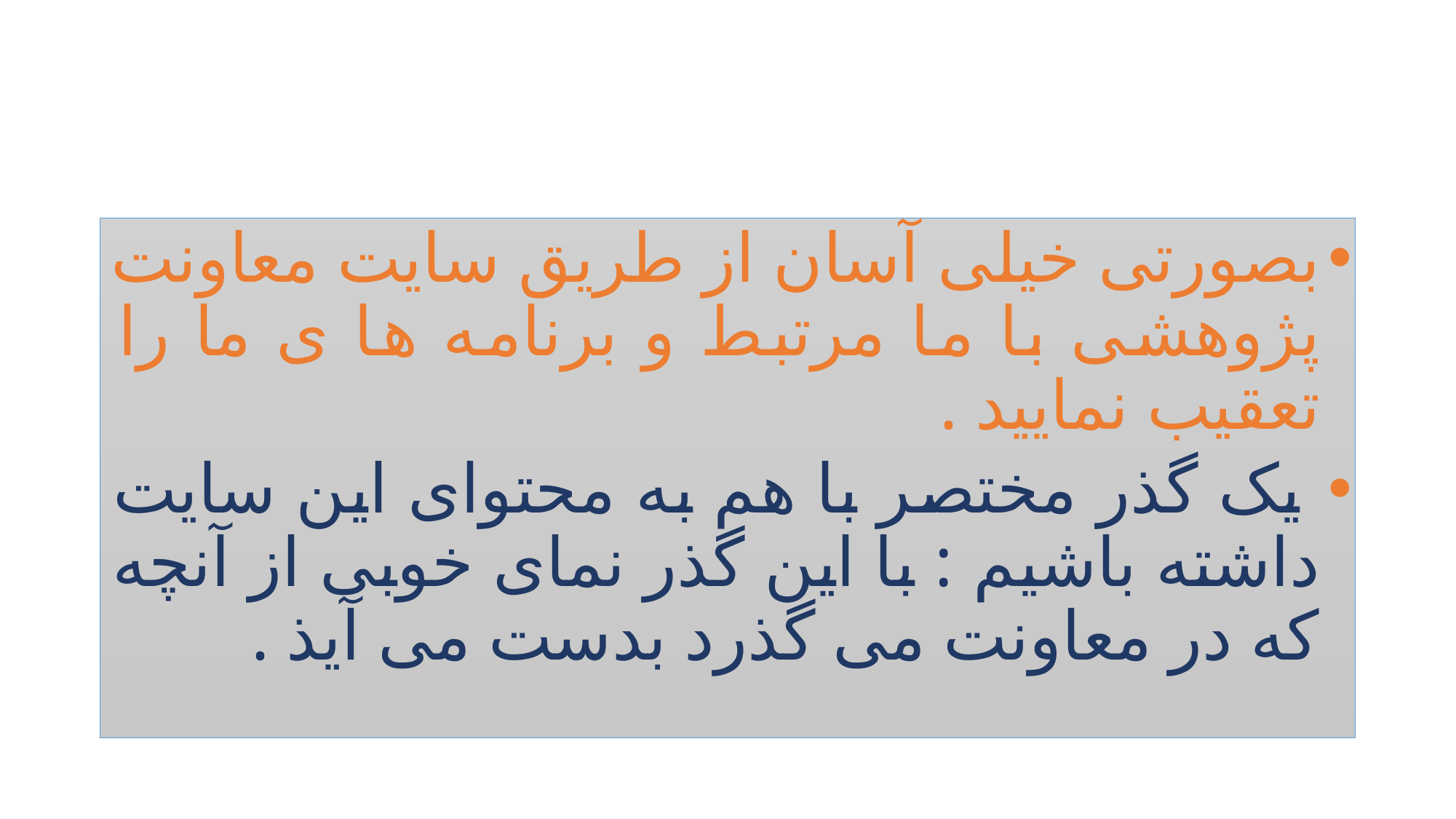

بصورتی خیلی آسان از طریق سایت معاونت پژوهشی با ما مرتبط و برنامه ها ی ما را تعقیب نمایید .
 یک گذر مختصر با هم به محتوای این سایت داشته باشیم : با این گذر نمای خوبی از آنچه که در معاونت می گذرد بدست می آیذ .